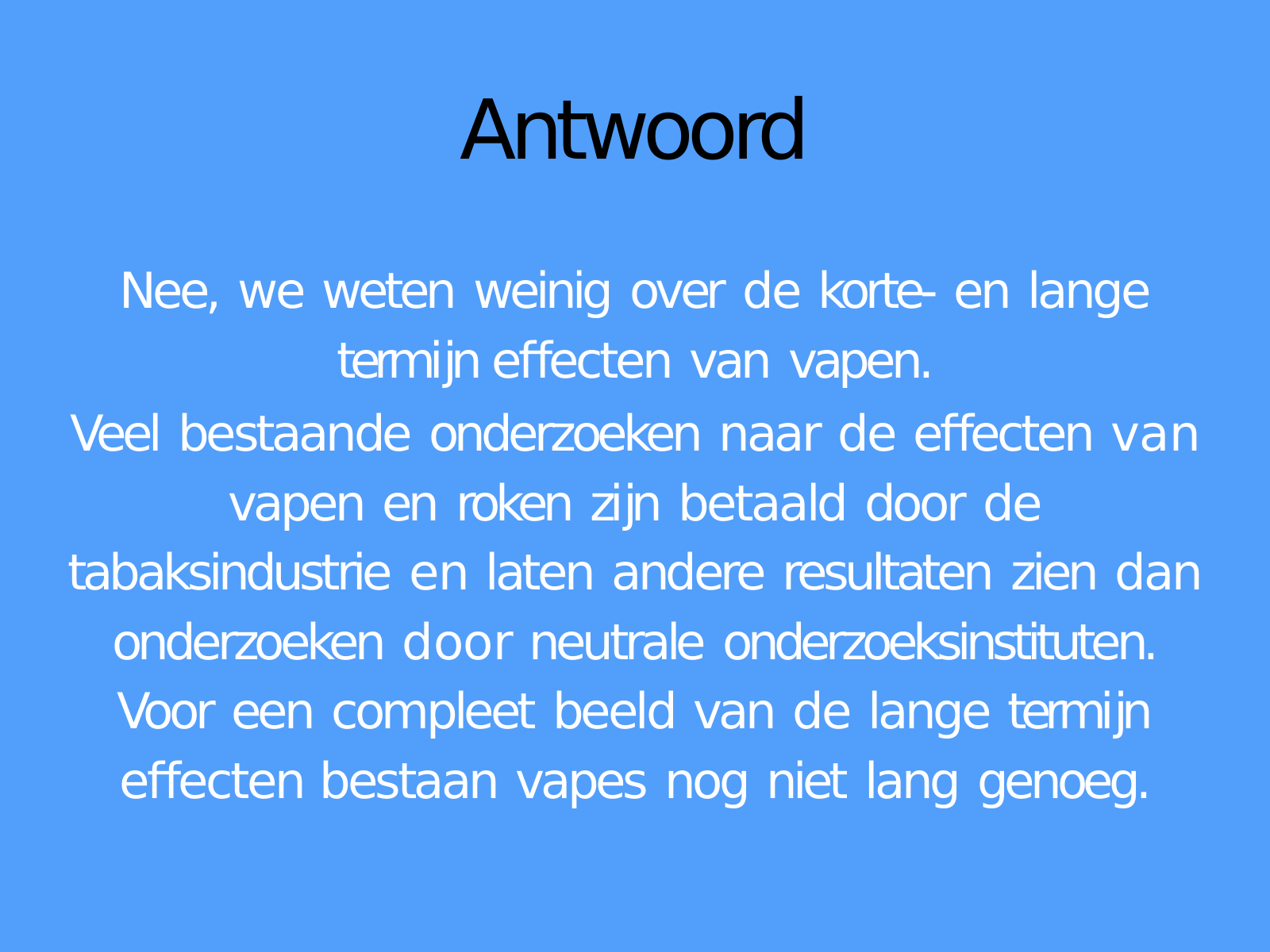

# Antwoord
Nee, we weten weinig over de korte- en lange termĳn effecten van vapen.
Veel bestaande onderzoeken naar de effecten van vapen en roken zĳn betaald door de tabaksindustrie en laten andere resultaten zien dan onderzoeken door neutrale onderzoeksinstituten.
Voor een compleet beeld van de lange termĳn effecten bestaan vapes nog niet lang genoeg.